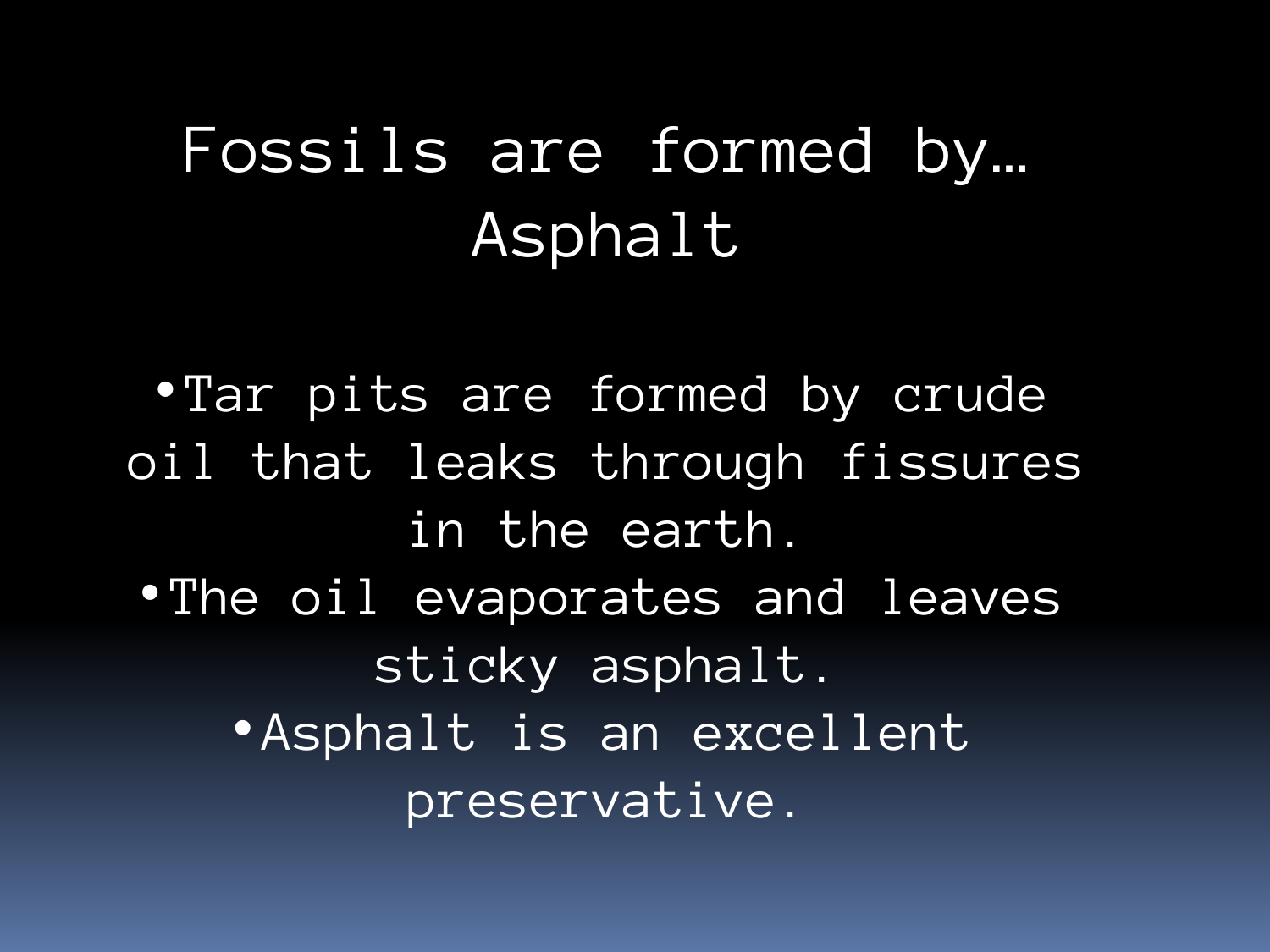

Fossils are formed by…
Asphalt

Tar pits are formed by crude oil that leaks through fissures in the earth.
The oil evaporates and leaves sticky asphalt.
Asphalt is an excellent preservative.